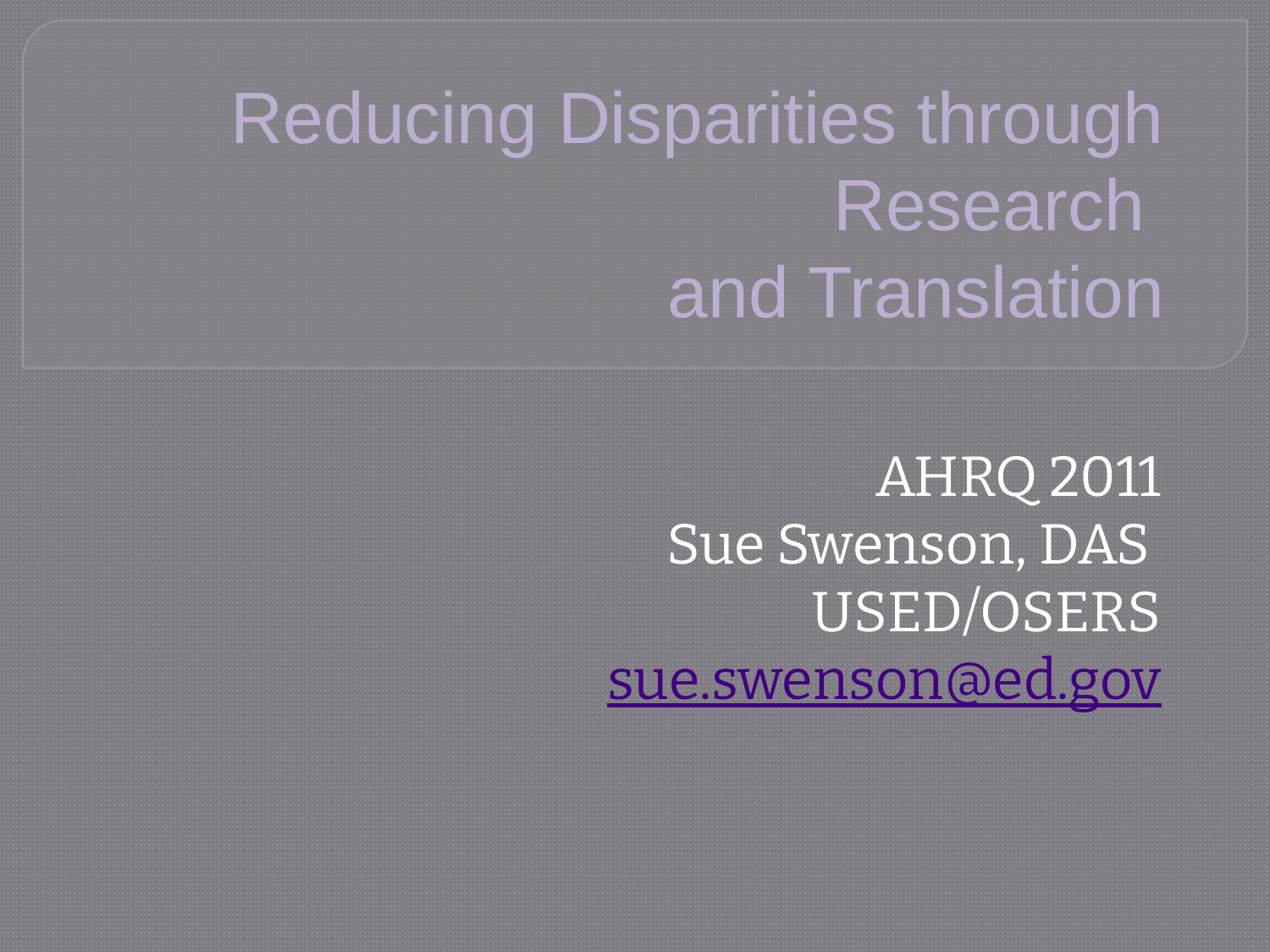

# Reducing Disparities through Research and Translation
AHRQ 2011
Sue Swenson, DAS
USED/OSERS
sue.swenson@ed.gov